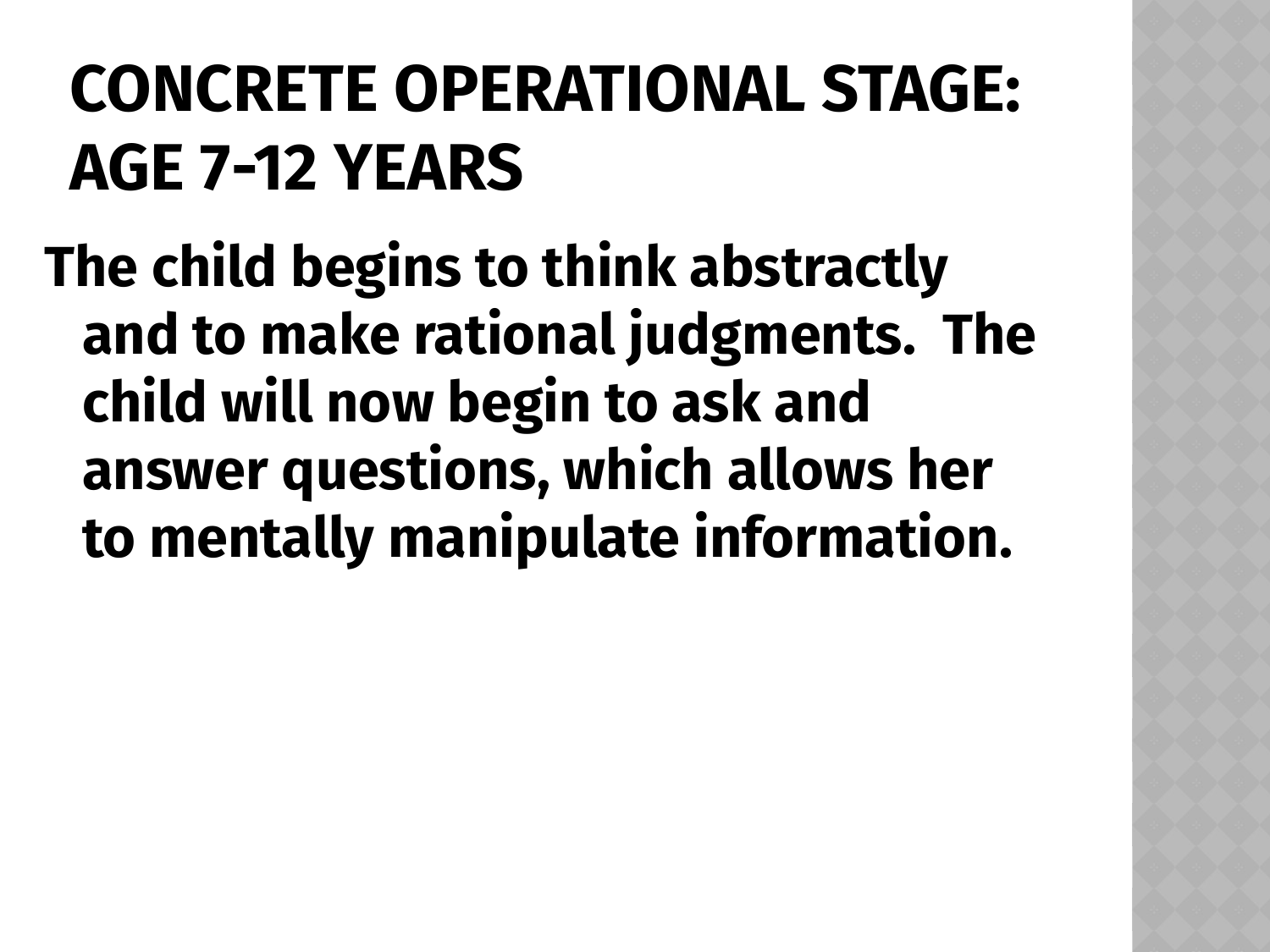

# Concrete Operational Stage: age 7-12 years
The child begins to think abstractly and to make rational judgments.  The child will now begin to ask and answer questions, which allows her to mentally manipulate information.